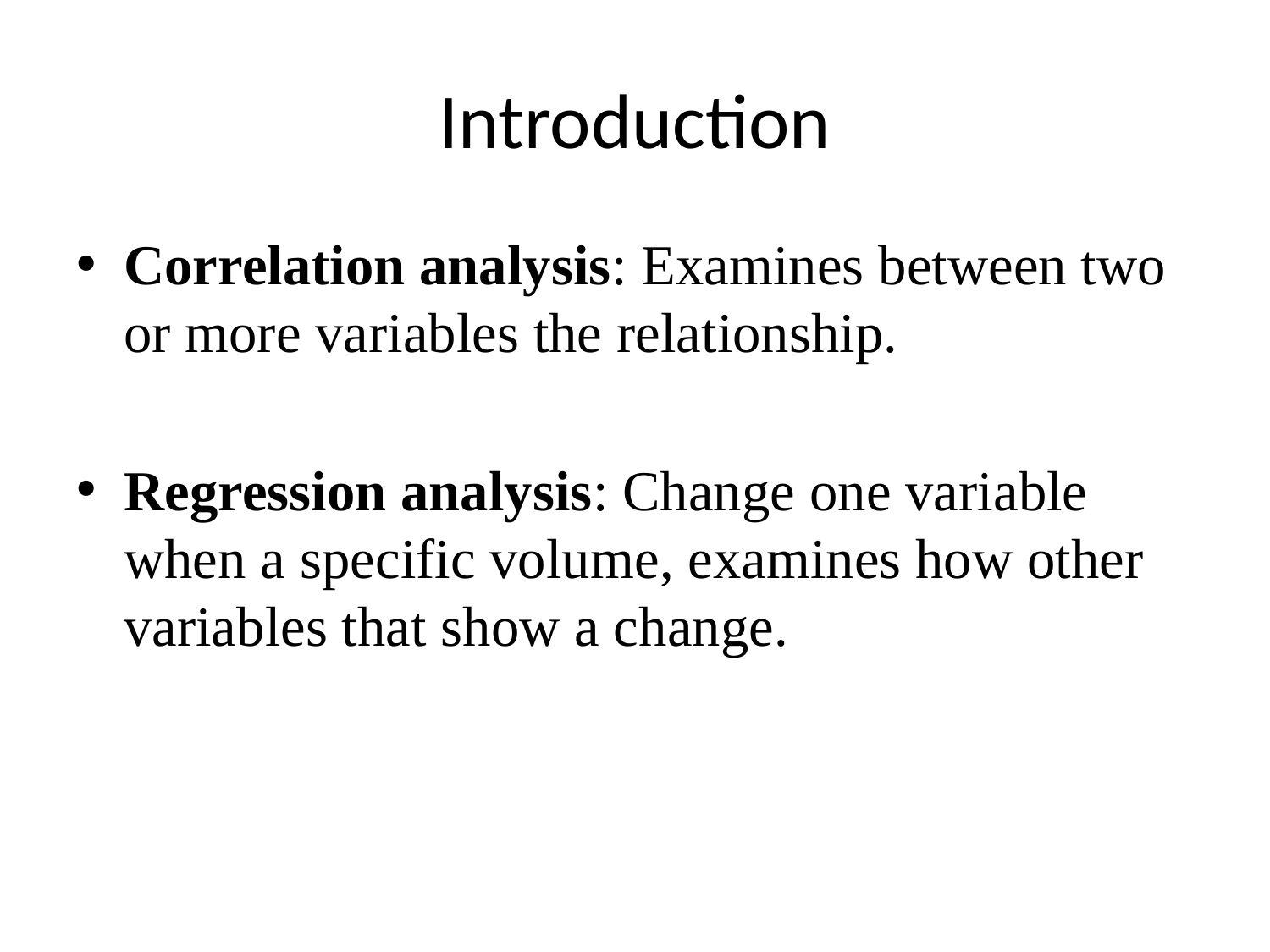

# Introduction
Correlation analysis: Examines between two or more variables the relationship.

Regression analysis: Change one variable when a specific volume, examines how other variables that show a change.